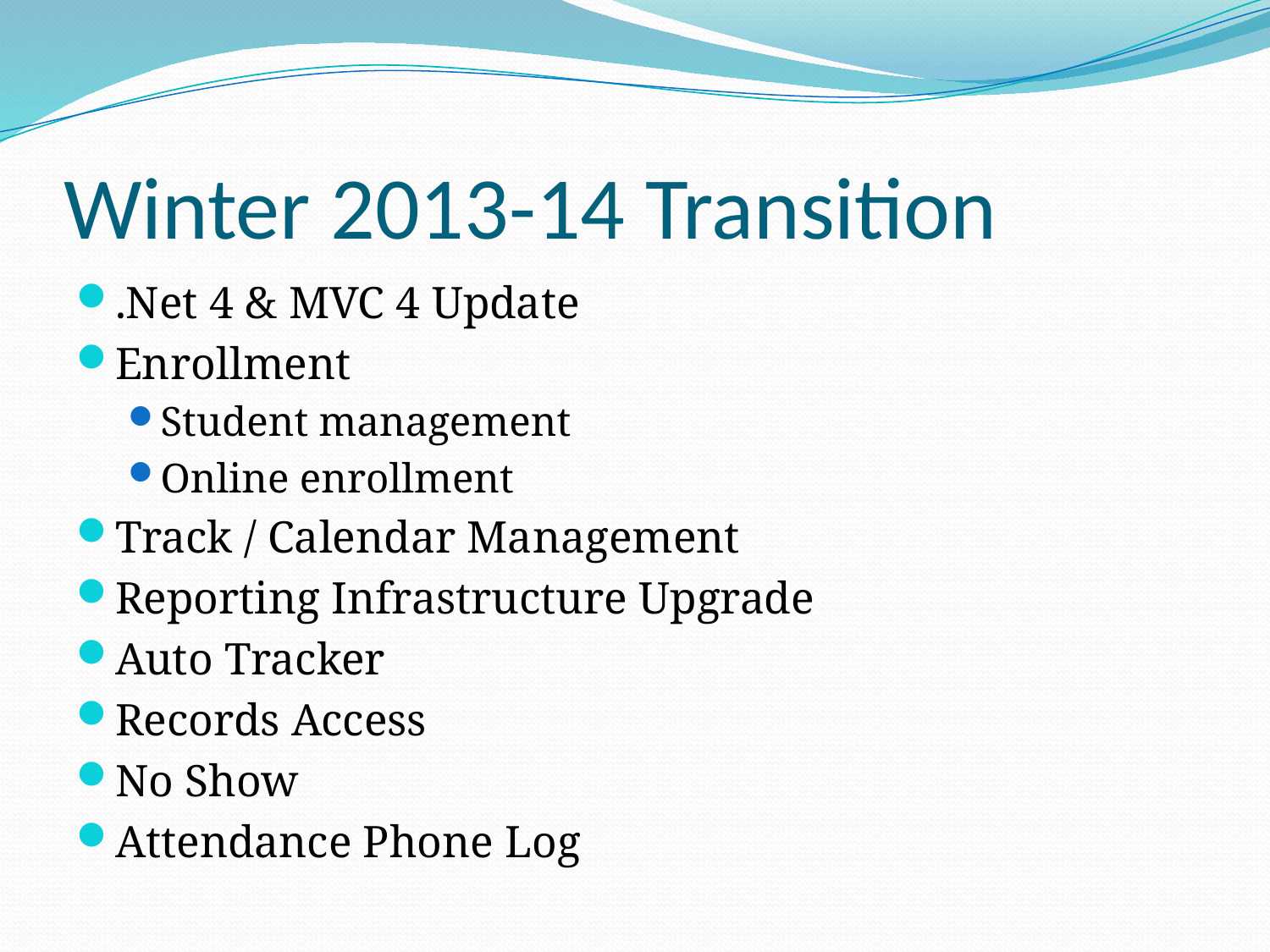

# Winter 2013-14 Transition
.Net 4 & MVC 4 Update
Enrollment
Student management
Online enrollment
Track / Calendar Management
Reporting Infrastructure Upgrade
Auto Tracker
Records Access
No Show
Attendance Phone Log